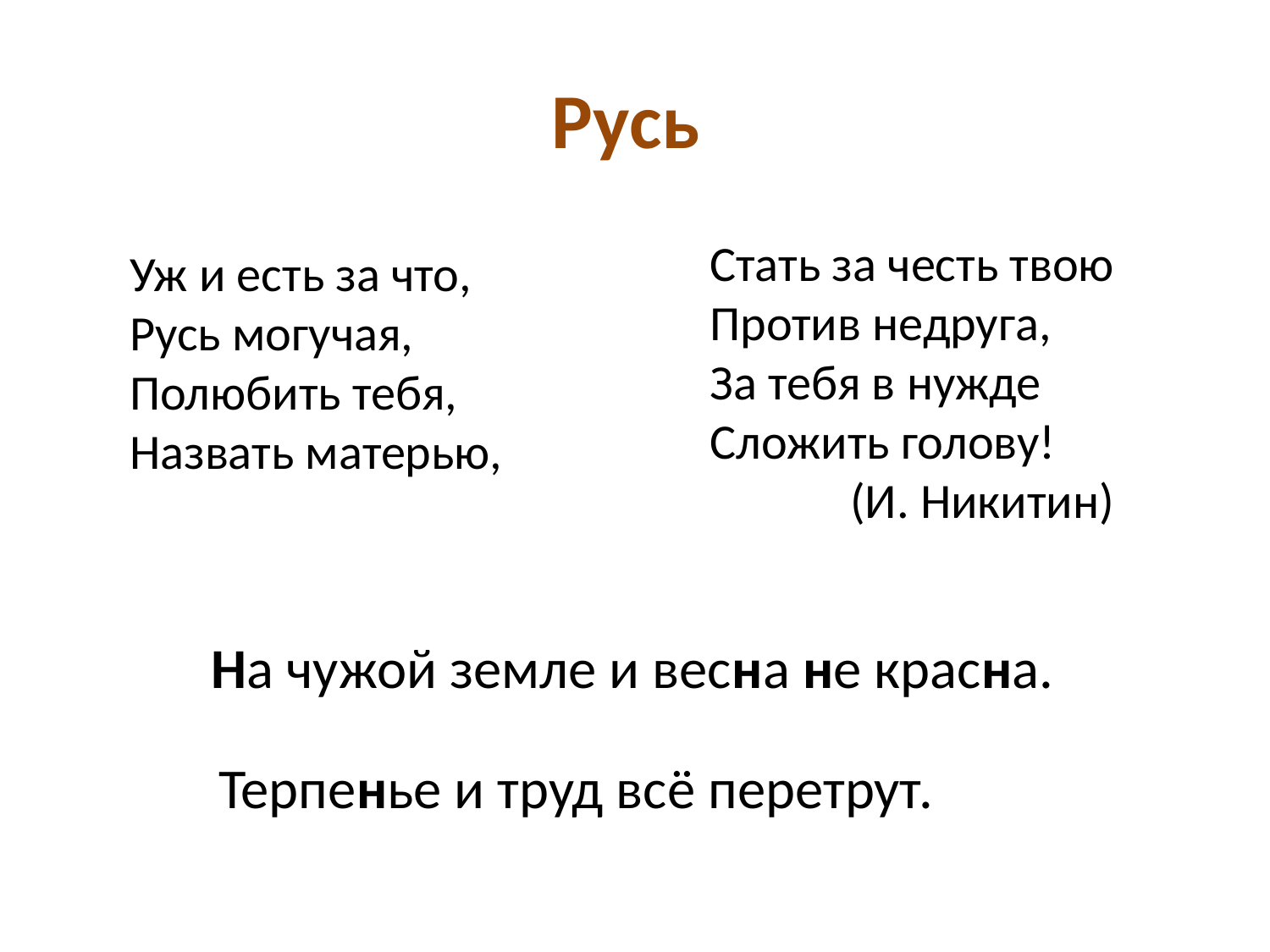

# Русь
Стать за честь твою
Против недруга,
За тебя в нужде
Сложить голову!
(И. Никитин)
Уж и есть за что,
Русь могучая,
Полюбить тебя,
Назвать матерью,
На чужой земле и весна не красна.
Терпенье и труд всё перетрут.